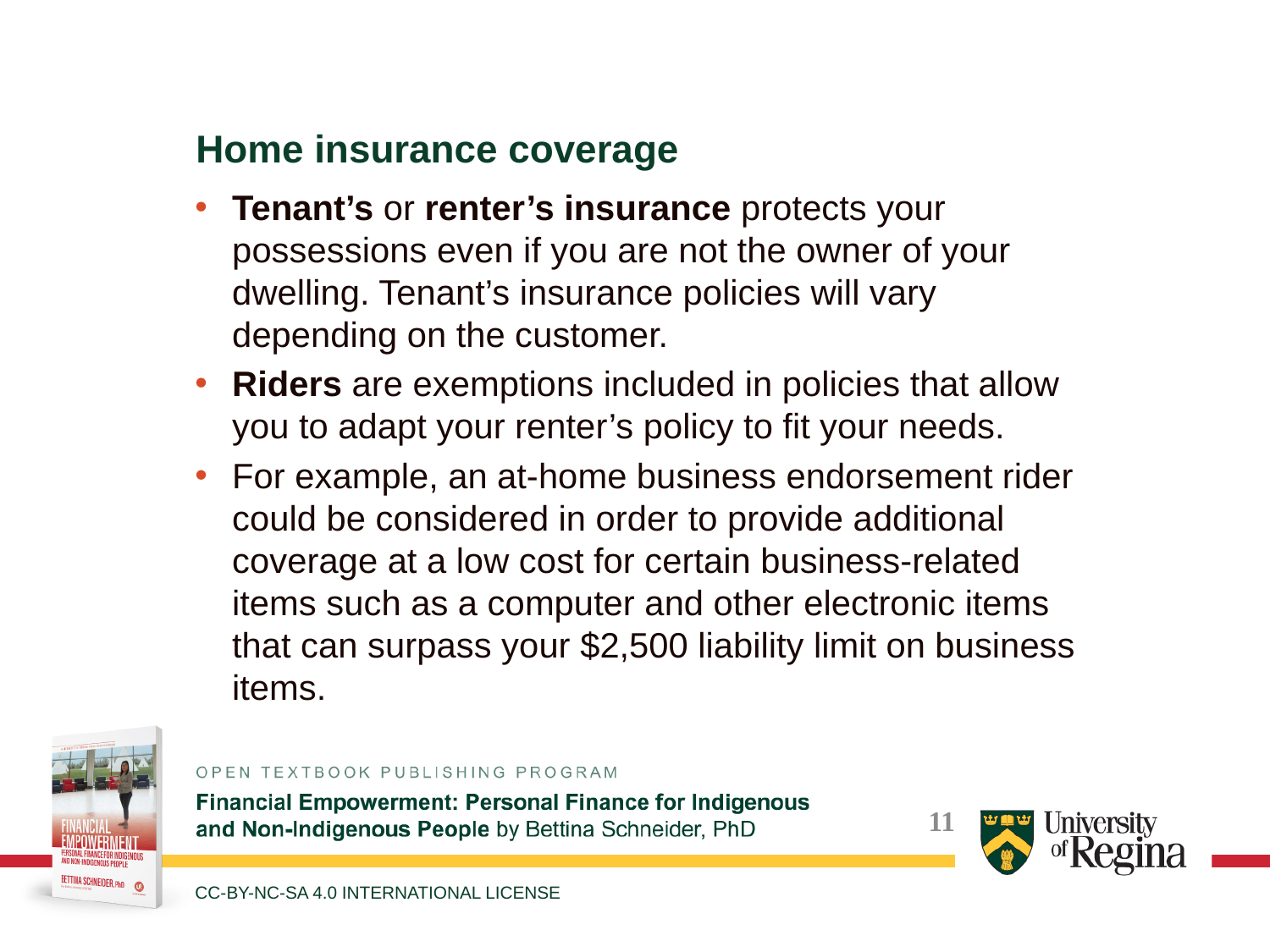

Home insurance coverage
Tenant’s or renter’s insurance protects your possessions even if you are not the owner of your dwelling. Tenant’s insurance policies will vary depending on the customer.
Riders are exemptions included in policies that allow you to adapt your renter’s policy to fit your needs.
For example, an at-home business endorsement rider could be considered in order to provide additional coverage at a low cost for certain business-related items such as a computer and other electronic items that can surpass your $2,500 liability limit on business items.
CC-BY-NC-SA 4.0 INTERNATIONAL LICENSE